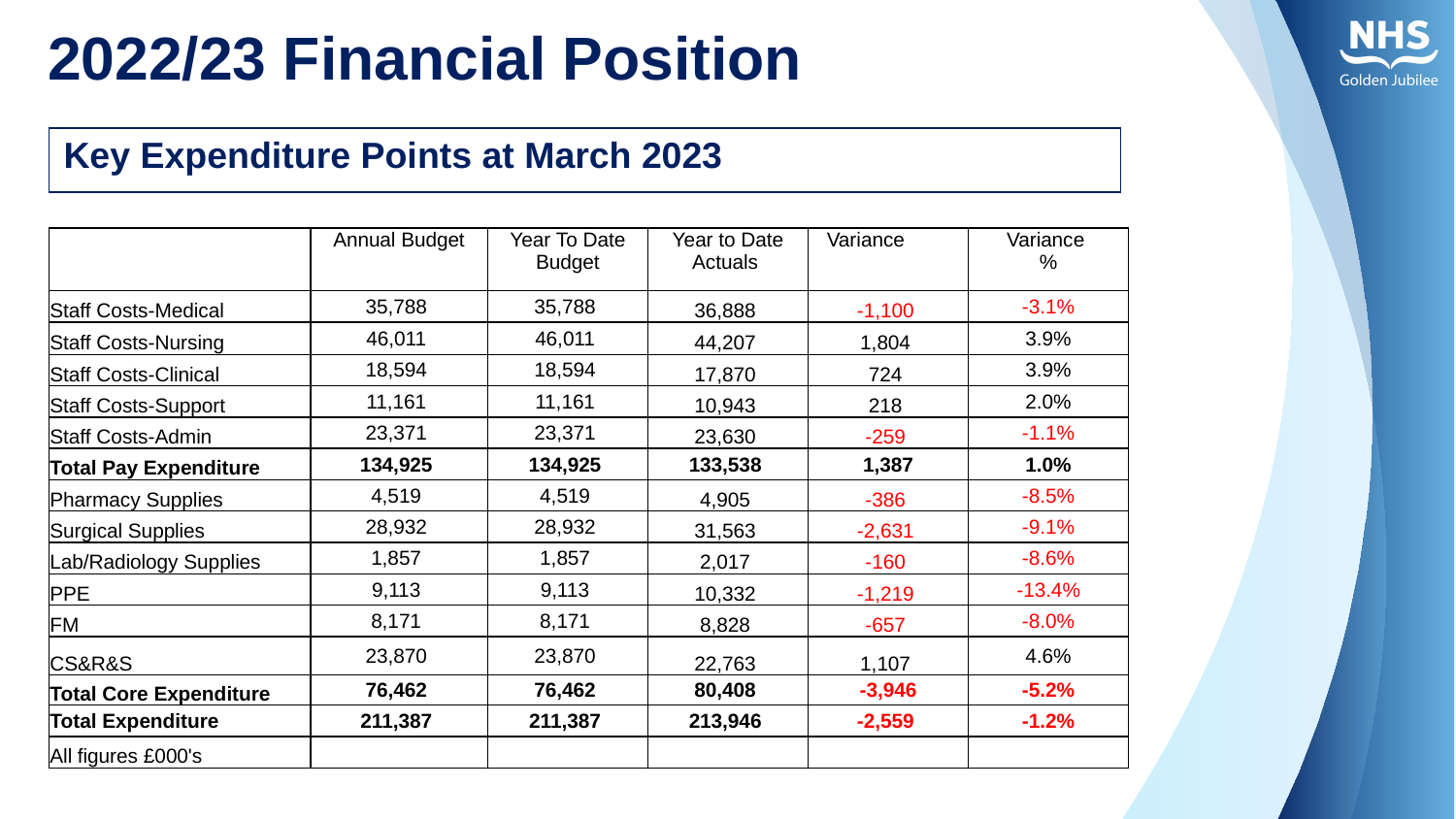

# 2022/23 Financial Position
| Key Expenditure Points at March 2023 |
| --- |
|  | Annual Budget | Year To Date Budget | Year to Date Actuals | Variance | Variance % |
| --- | --- | --- | --- | --- | --- |
| Staff Costs-Medical | 35,788 | 35,788 | 36,888 | -1,100 | -3.1% |
| Staff Costs-Nursing | 46,011 | 46,011 | 44,207 | 1,804 | 3.9% |
| Staff Costs-Clinical | 18,594 | 18,594 | 17,870 | 724 | 3.9% |
| Staff Costs-Support | 11,161 | 11,161 | 10,943 | 218 | 2.0% |
| Staff Costs-Admin | 23,371 | 23,371 | 23,630 | -259 | -1.1% |
| Total Pay Expenditure | 134,925 | 134,925 | 133,538 | 1,387 | 1.0% |
| Pharmacy Supplies | 4,519 | 4,519 | 4,905 | -386 | -8.5% |
| Surgical Supplies | 28,932 | 28,932 | 31,563 | -2,631 | -9.1% |
| Lab/Radiology Supplies | 1,857 | 1,857 | 2,017 | -160 | -8.6% |
| PPE | 9,113 | 9,113 | 10,332 | -1,219 | -13.4% |
| FM | 8,171 | 8,171 | 8,828 | -657 | -8.0% |
| CS&R&S | 23,870 | 23,870 | 22,763 | 1,107 | 4.6% |
| Total Core Expenditure | 76,462 | 76,462 | 80,408 | -3,946 | -5.2% |
| Total Expenditure | 211,387 | 211,387 | 213,946 | -2,559 | -1.2% |
| All figures £000's |  |  |  |  |  |